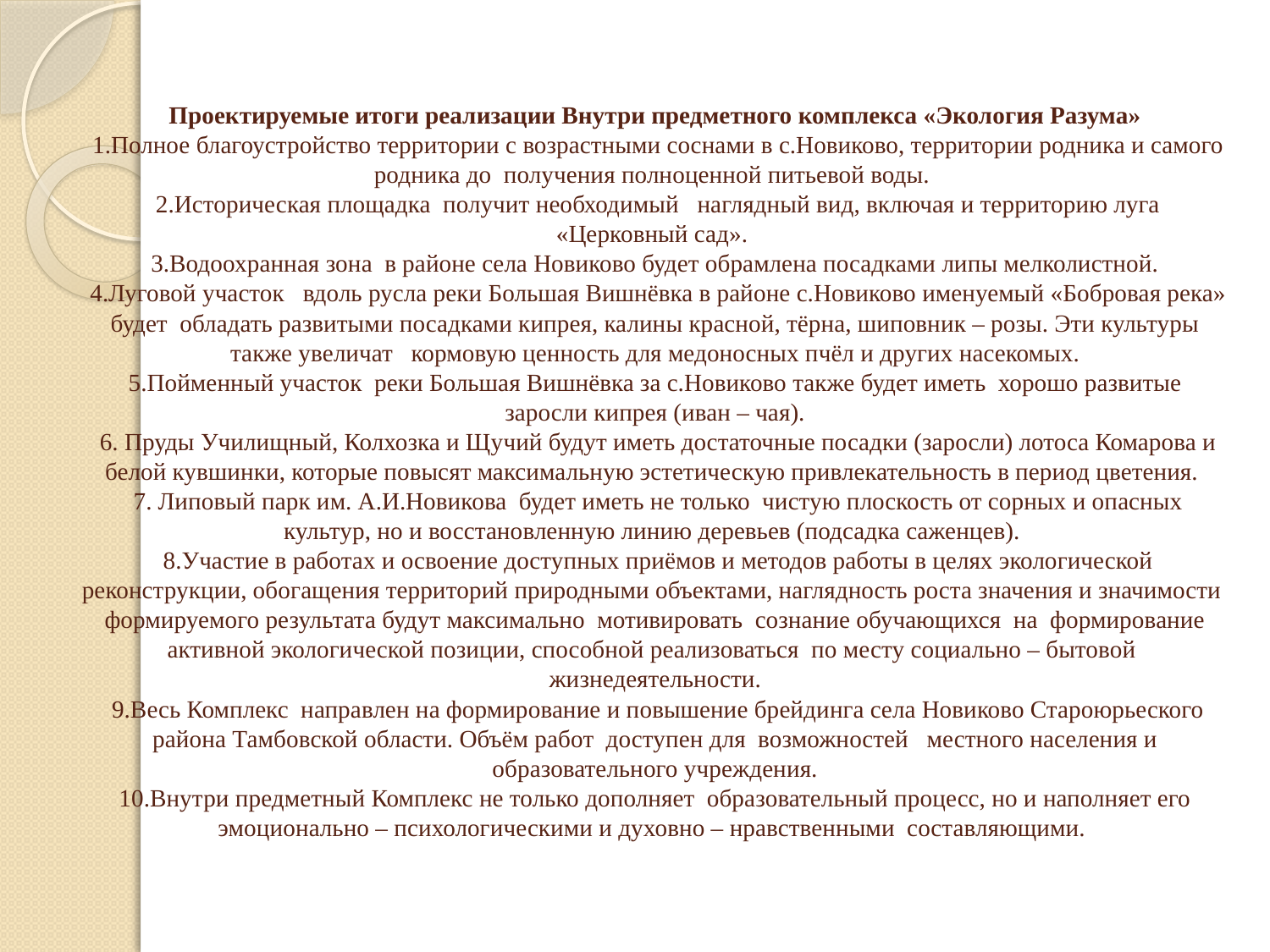

# Проектируемые итоги реализации Внутри предметного комплекса «Экология Разума» 1.Полное благоустройство территории с возрастными соснами в с.Новиково, территории родника и самого родника до  получения полноценной питьевой воды. 2.Историческая площадка  получит необходимый   наглядный вид, включая и территорию луга «Церковный сад». 3.Водоохранная зона  в районе села Новиково будет обрамлена посадками липы мелколистной. 4.Луговой участок   вдоль русла реки Большая Вишнёвка в районе с.Новиково именуемый «Бобровая река» будет  обладать развитыми посадками кипрея, калины красной, тёрна, шиповник – розы. Эти культуры также увеличат   кормовую ценность для медоносных пчёл и других насекомых. 5.Пойменный участок  реки Большая Вишнёвка за с.Новиково также будет иметь  хорошо развитые  заросли кипрея (иван – чая). 6. Пруды Училищный, Колхозка и Щучий будут иметь достаточные посадки (заросли) лотоса Комарова и белой кувшинки, которые повысят максимальную эстетическую привлекательность в период цветения. 7. Липовый парк им. А.И.Новикова  будет иметь не только  чистую плоскость от сорных и опасных культур, но и восстановленную линию деревьев (подсадка саженцев). 8.Участие в работах и освоение доступных приёмов и методов работы в целях экологической реконструкции, обогащения территорий природными объектами, наглядность роста значения и значимости  формируемого результата будут максимально  мотивировать  сознание обучающихся  на  формирование активной экологической позиции, способной реализоваться  по месту социально – бытовой  жизнедеятельности. 9.Весь Комплекс  направлен на формирование и повышение брейдинга села Новиково Староюрьеского района Тамбовской области. Объём работ  доступен для  возможностей   местного населения и образовательного учреждения. 10.Внутри предметный Комплекс не только дополняет  образовательный процесс, но и наполняет его эмоционально – психологическими и духовно – нравственными  составляющими.